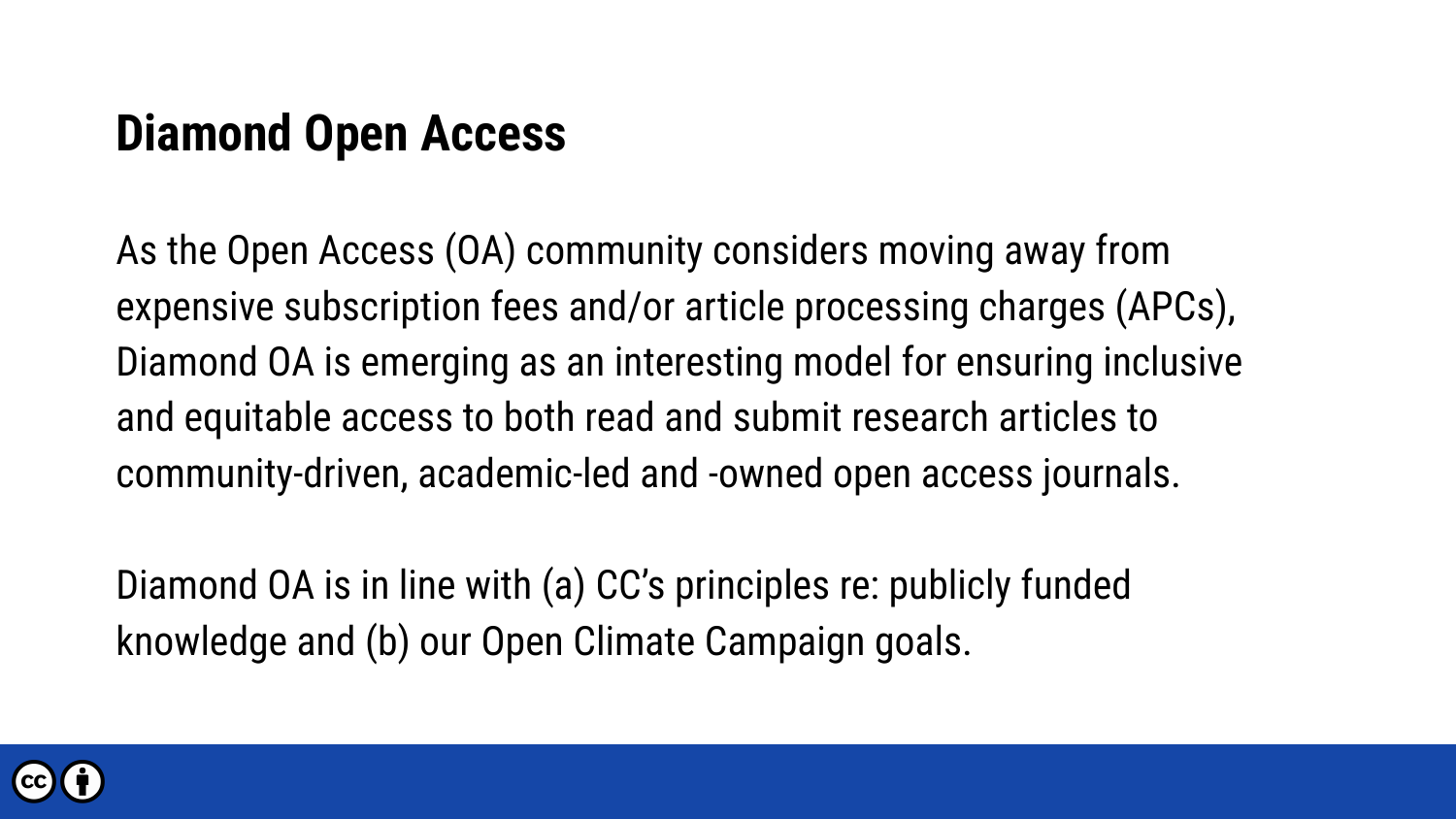

Diamond Open Access

As the Open Access (OA) community considers moving away from expensive subscription fees and/or article processing charges (APCs), Diamond OA is emerging as an interesting model for ensuring inclusive and equitable access to both read and submit research articles to community-driven, academic-led and -owned open access journals.

Diamond OA is in line with (a) CC’s principles re: publicly funded knowledge and (b) our Open Climate Campaign goals.